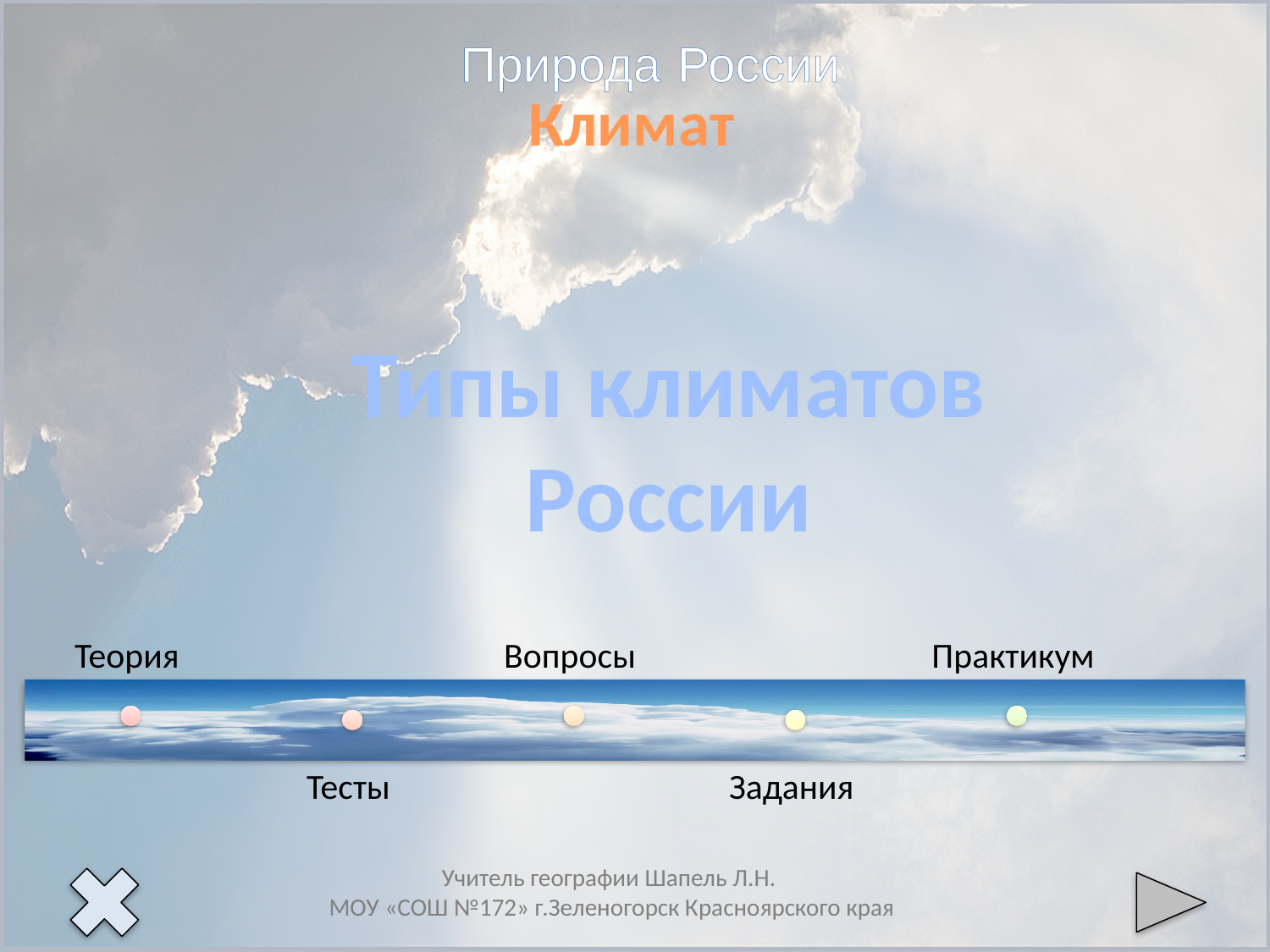

Природа России
Климат
Типы климатов России
Теория
Тесты
Вопросы
Задания
Практикум

Учитель географии Шапель Л.Н.
МОУ «СОШ №172» г.Зеленогорск Красноярского края